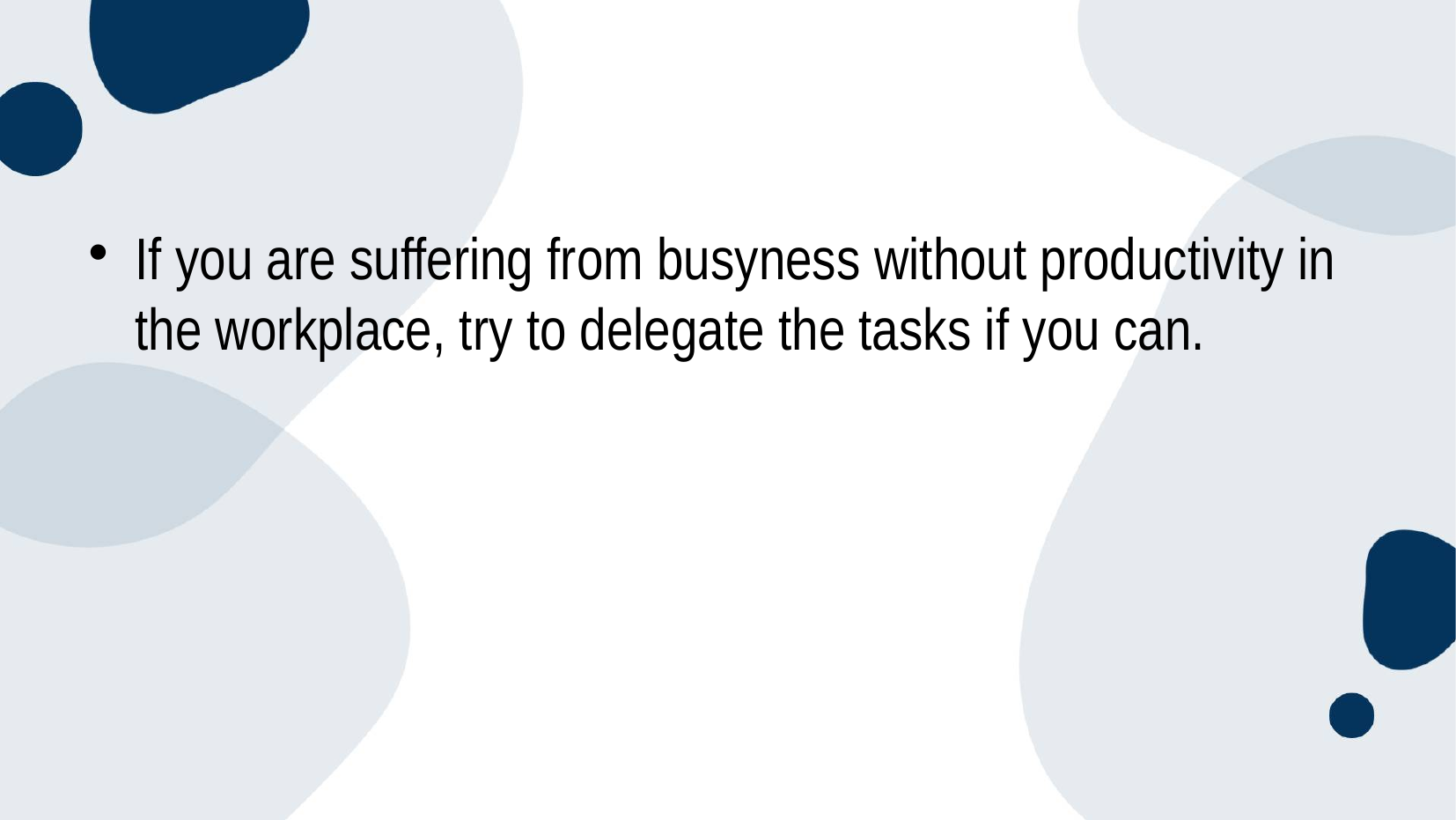

If you are suffering from busyness without productivity in the workplace, try to delegate the tasks if you can.